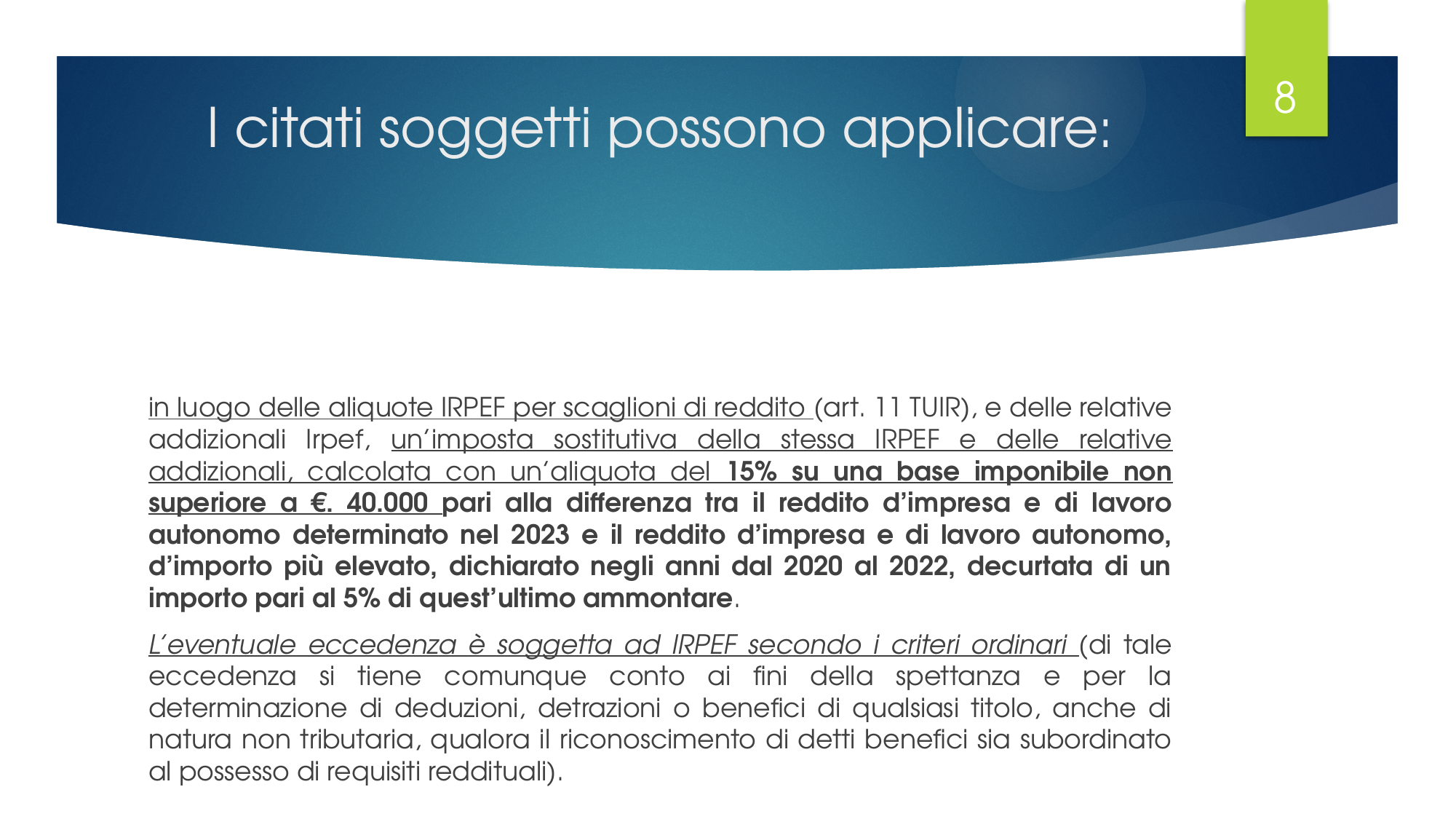

8
# I citati soggetti possono applicare:
in luogo delle aliquote IRPEF per scaglioni di reddito (art. 11 TUIR), e delle relative addizionali Irpef, un’imposta sostitutiva della stessa IRPEF e delle relative addizionali, calcolata con un’aliquota del 15% su una base imponibile non superiore a €. 40.000 pari alla differenza tra il reddito d’impresa e di lavoro autonomo determinato nel 2023 e il reddito d’impresa e di lavoro autonomo, d’importo più elevato, dichiarato negli anni dal 2020 al 2022, decurtata di un importo pari al 5% di quest’ultimo ammontare.
L’eventuale eccedenza è soggetta ad IRPEF secondo i criteri ordinari (di tale eccedenza si tiene comunque conto ai fini della spettanza e per la determinazione di deduzioni, detrazioni o benefici di qualsiasi titolo, anche di natura non tributaria, qualora il riconoscimento di detti benefici sia subordinato al possesso di requisiti reddituali).